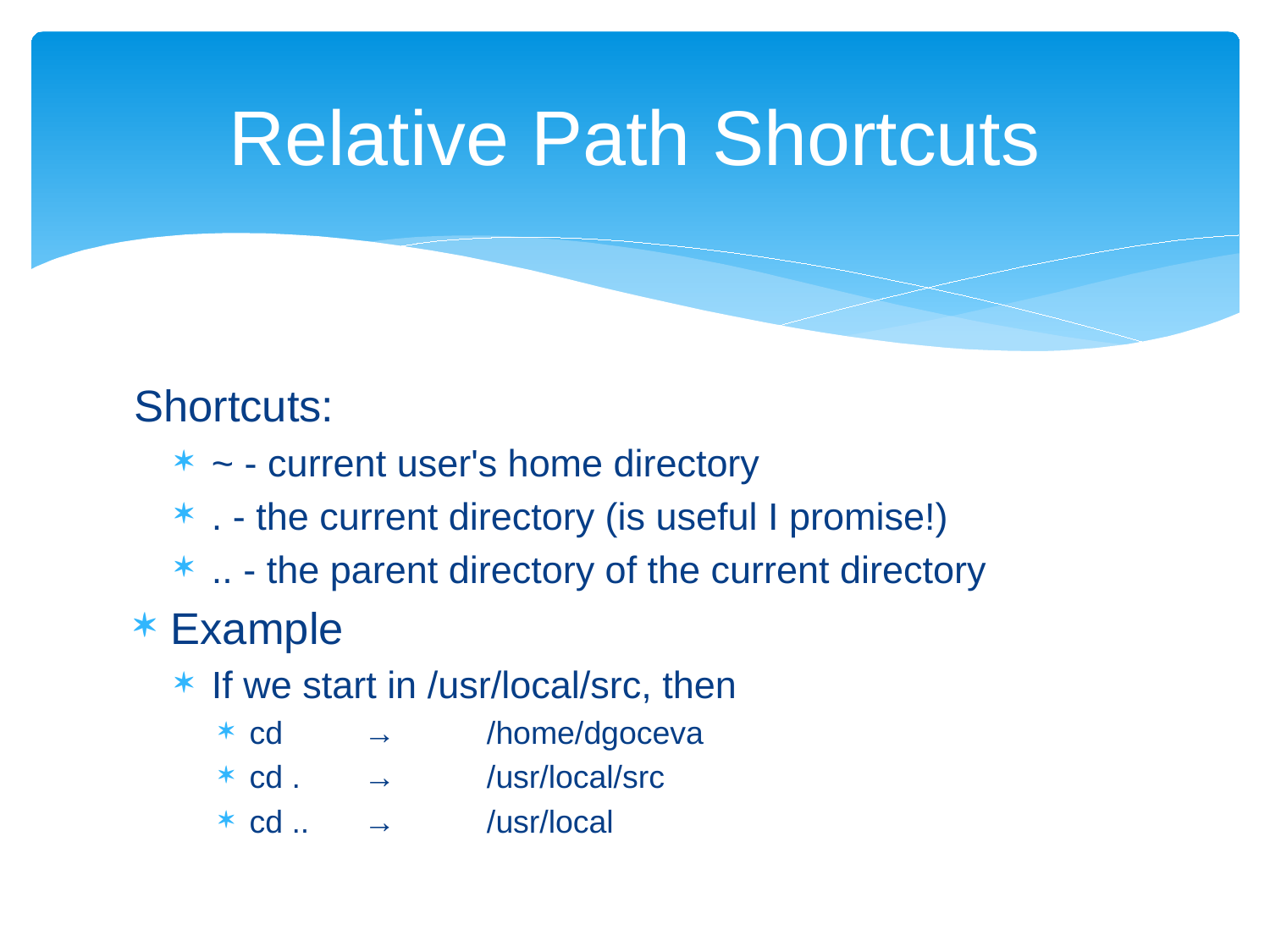

# Relative Path Shortcuts
Shortcuts:
~ - current user's home directory
. - the current directory (is useful I promise!)
.. - the parent directory of the current directory
Example
If we start in /usr/local/src, then
cd 	→	 /home/dgoceva
cd . 	→	 /usr/local/src
cd .. 	→	 /usr/local